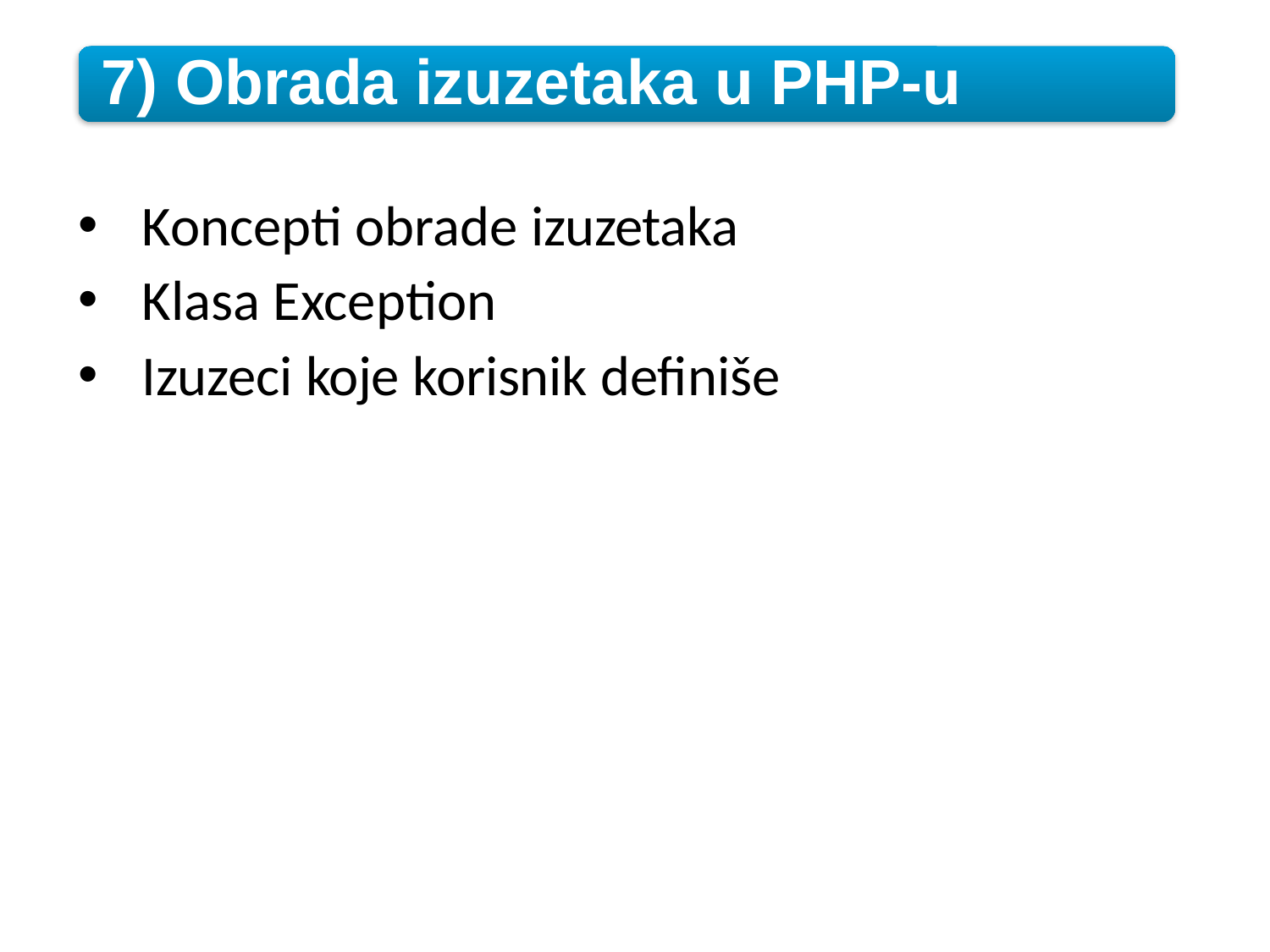

7) Obrada izuzetaka u PHP-u
Koncepti obrade izuzetaka
Klasa Exception
Izuzeci koje korisnik definiše